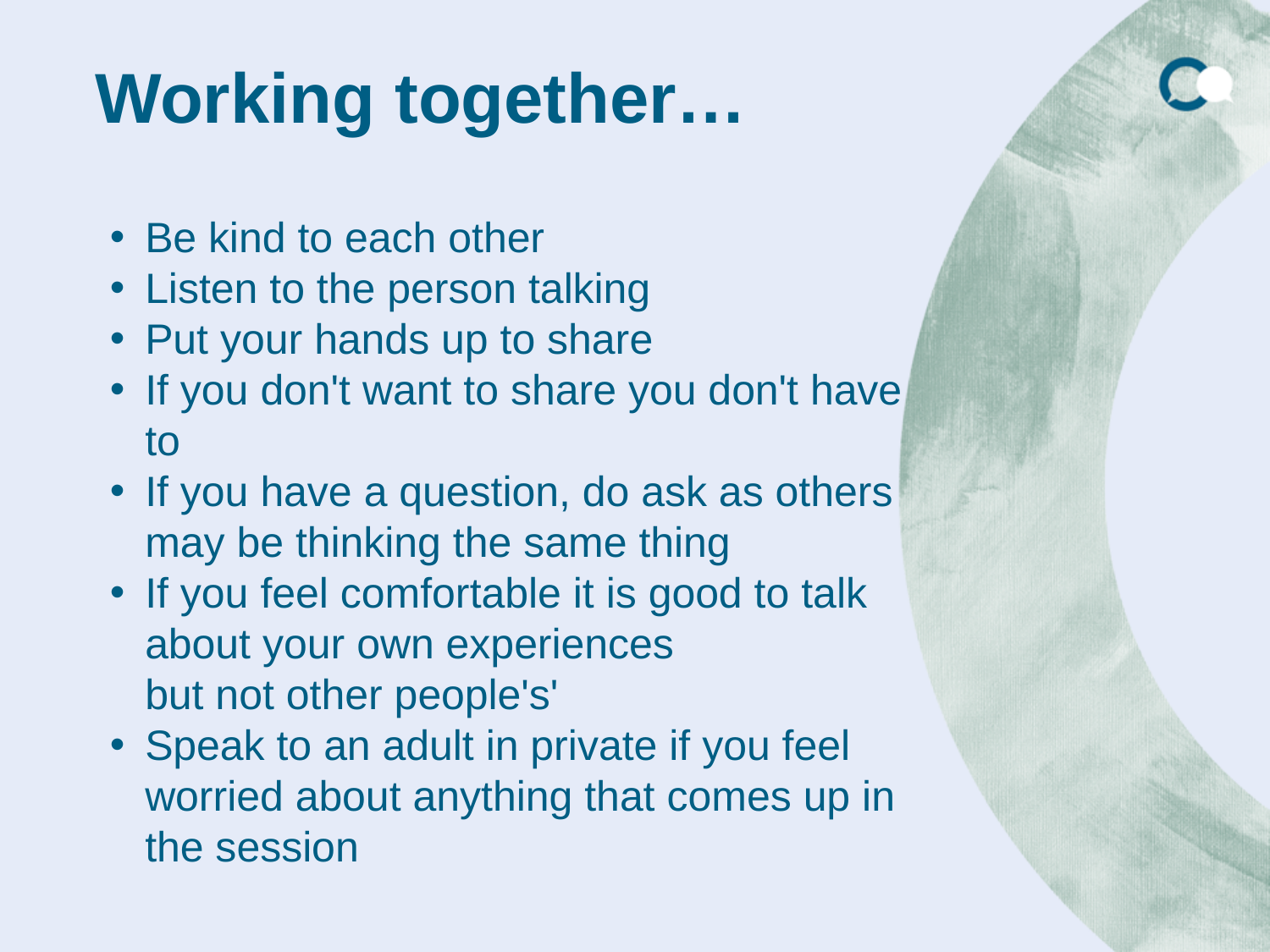

# Working together…
Be kind to each other
Listen to the person talking
Put your hands up to share
If you don't want to share you don't have to
If you have a question, do ask as others may be thinking the same thing
If you feel comfortable it is good to talk about your own experiences but not other people's'
Speak to an adult in private if you feel worried about anything that comes up in the session